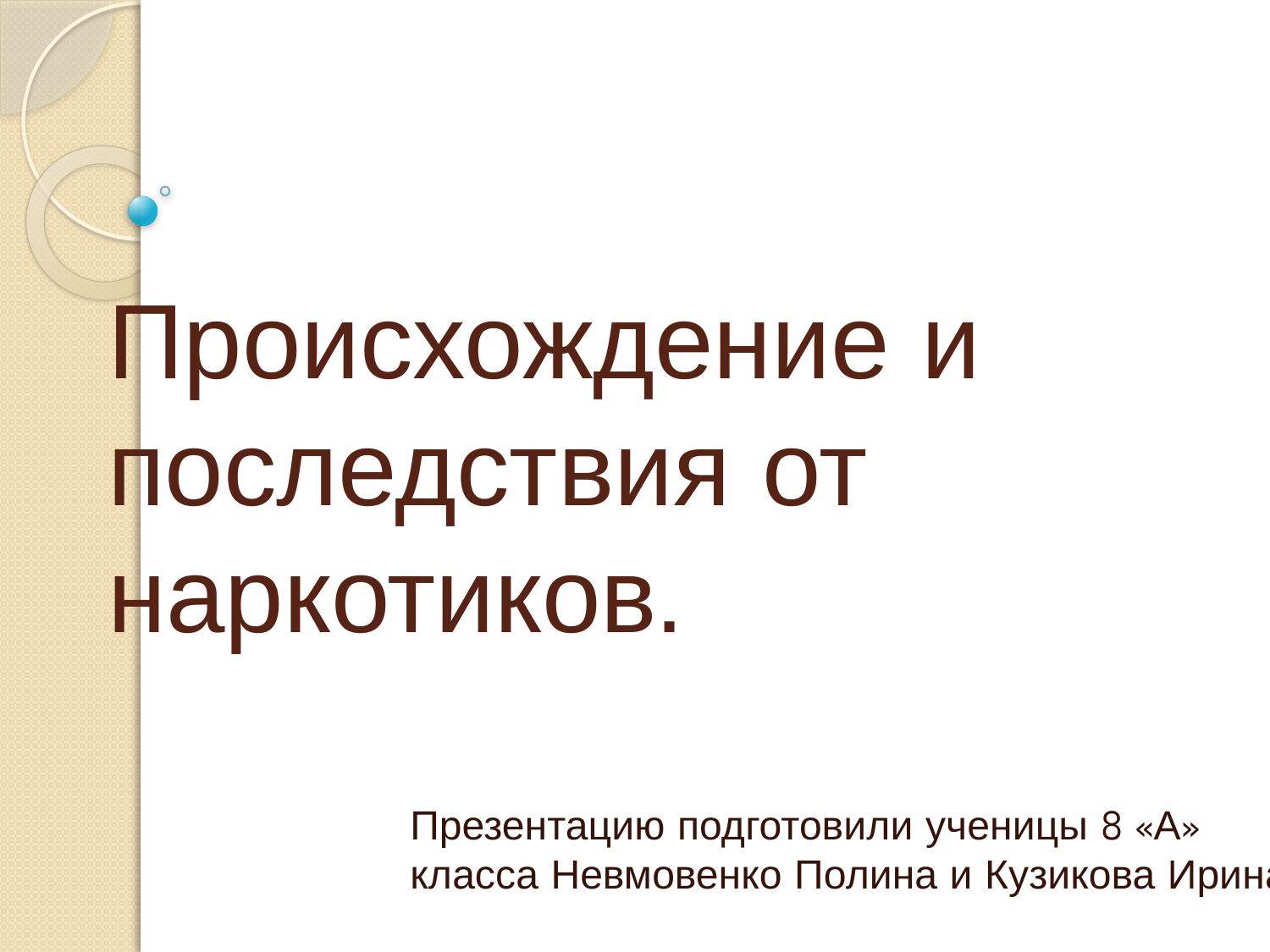

# Происхождение и последствия от наркотиков.
Презентацию подготовили ученицы 8 «А» класса Невмовенко Полина и Кузикова Ирина.